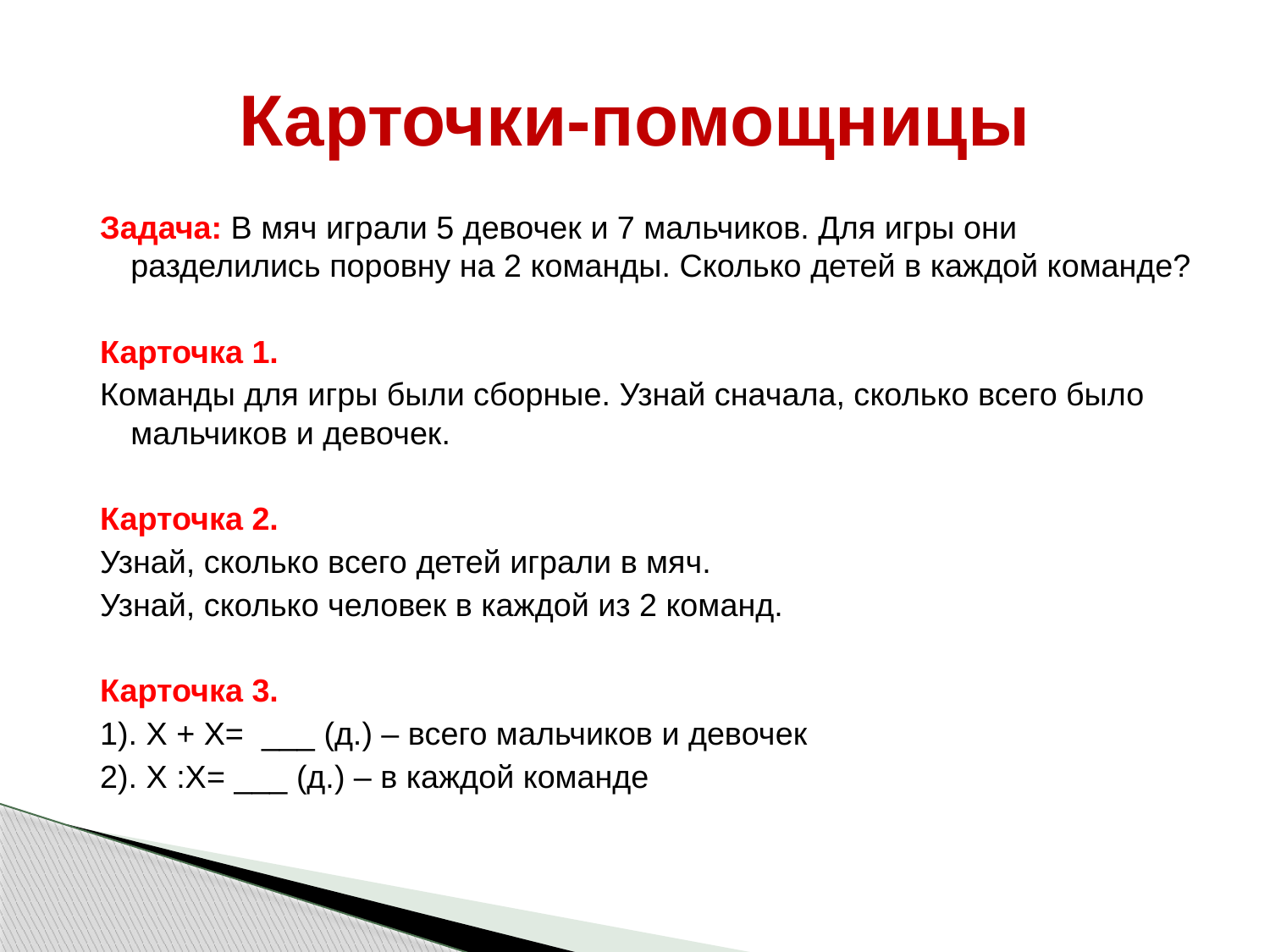

# Карточки-помощницы
Задача: В мяч играли 5 девочек и 7 мальчиков. Для игры они разделились поровну на 2 команды. Сколько детей в каждой команде?

Карточка 1.
Команды для игры были сборные. Узнай сначала, сколько всего было мальчиков и девочек.

Карточка 2.
Узнай, сколько всего детей играли в мяч.
Узнай, сколько человек в каждой из 2 команд.

Карточка 3.
1). Х + Х=  ___ (д.) – всего мальчиков и девочек
2). Х :Х= ___ (д.) – в каждой команде